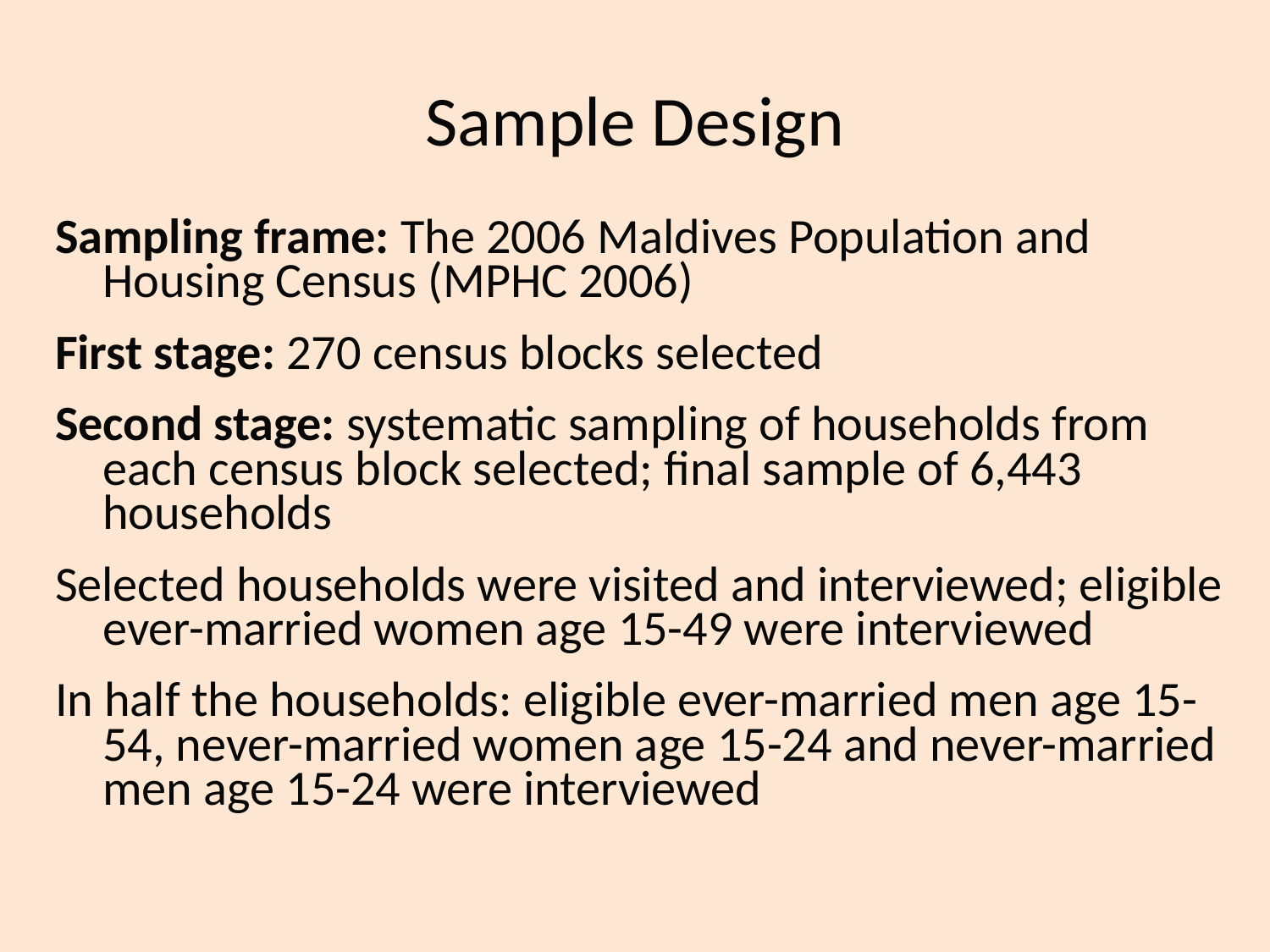

# Sample Design
Sampling frame: The 2006 Maldives Population and Housing Census (MPHC 2006)
First stage: 270 census blocks selected
Second stage: systematic sampling of households from each census block selected; final sample of 6,443 households
Selected households were visited and interviewed; eligible ever-married women age 15-49 were interviewed
In half the households: eligible ever-married men age 15-54, never-married women age 15-24 and never-married men age 15-24 were interviewed